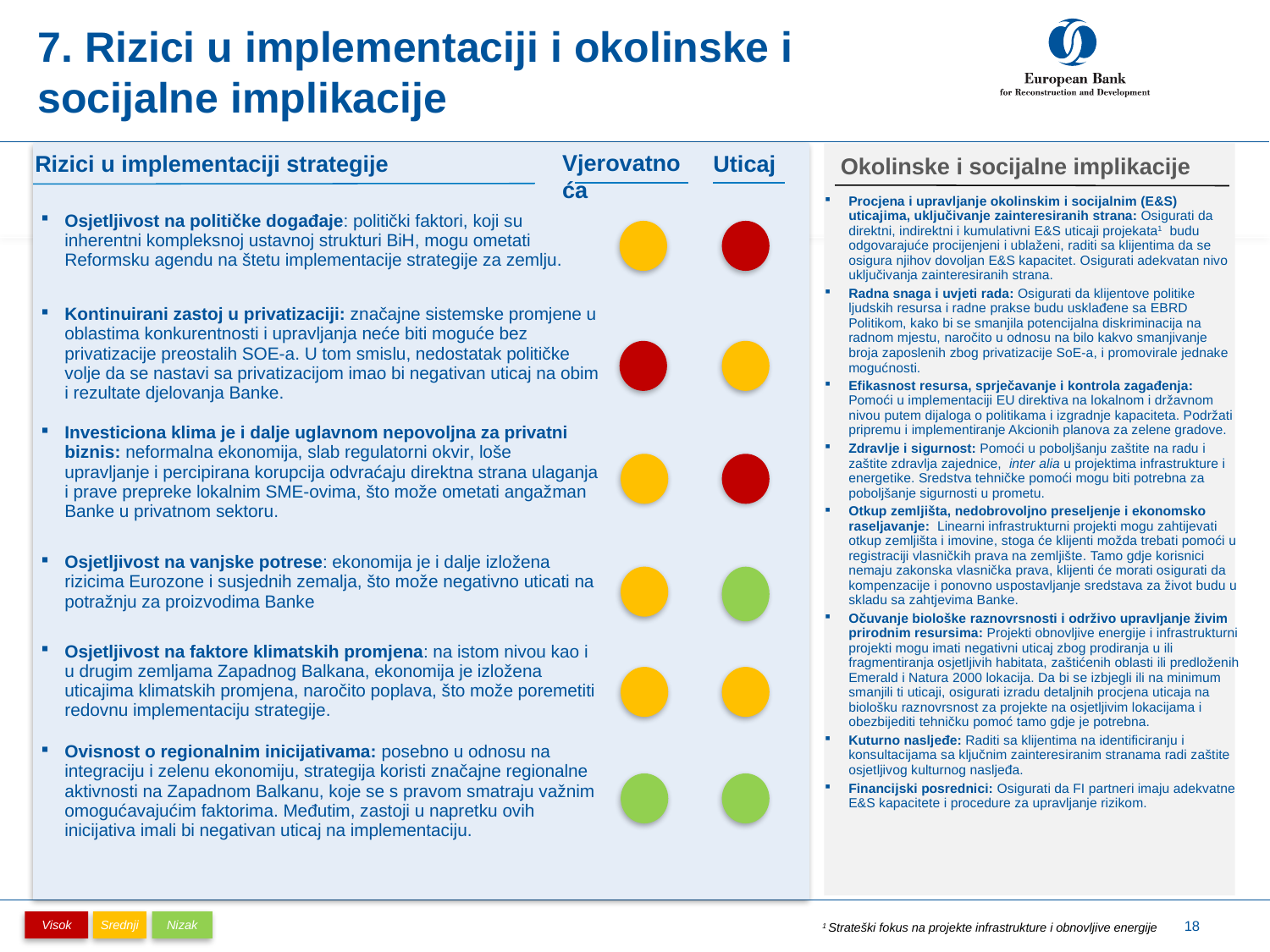

# 7. Rizici u implementaciji i okolinske i socijalne implikacije
Vjerovatnoća

Rizici u implementaciji strategije
Uticaj

Okolinske i socijalne implikacije
| Osjetljivost na političke događaje: politički faktori, koji su inherentni kompleksnoj ustavnoj strukturi BiH, mogu ometati Reformsku agendu na štetu implementacije strategije za zemlju. |  |  |
| --- | --- | --- |
| Kontinuirani zastoj u privatizaciji: značajne sistemske promjene u oblastima konkurentnosti i upravljanja neće biti moguće bez privatizacije preostalih SOE-a. U tom smislu, nedostatak političke volje da se nastavi sa privatizacijom imao bi negativan uticaj na obim i rezultate djelovanja Banke. |  |  |
| Investiciona klima je i dalje uglavnom nepovoljna za privatni biznis: neformalna ekonomija, slab regulatorni okvir, loše upravljanje i percipirana korupcija odvraćaju direktna strana ulaganja i prave prepreke lokalnim SME-ovima, što može ometati angažman Banke u privatnom sektoru. |  |  |
| Osjetljivost na vanjske potrese: ekonomija je i dalje izložena rizicima Eurozone i susjednih zemalja, što može negativno uticati na potražnju za proizvodima Banke |  |  |
| Osjetljivost na faktore klimatskih promjena: na istom nivou kao i u drugim zemljama Zapadnog Balkana, ekonomija je izložena uticajima klimatskih promjena, naročito poplava, što može poremetiti redovnu implementaciju strategije. |  |  |
| Ovisnost o regionalnim inicijativama: posebno u odnosu na integraciju i zelenu ekonomiju, strategija koristi značajne regionalne aktivnosti na Zapadnom Balkanu, koje se s pravom smatraju važnim omogućavajućim faktorima. Međutim, zastoji u napretku ovih inicijativa imali bi negativan uticaj na implementaciju. |  |  |
| Procjena i upravljanje okolinskim i socijalnim (E&S) uticajima, uključivanje zainteresiranih strana: Osigurati da direktni, indirektni i kumulativni E&S uticaji projekata1 budu odgovarajuće procijenjeni i ublaženi, raditi sa klijentima da se osigura njihov dovoljan E&S kapacitet. Osigurati adekvatan nivo uključivanja zainteresiranih strana. Radna snaga i uvjeti rada: Osigurati da klijentove politike ljudskih resursa i radne prakse budu usklađene sa EBRD Politikom, kako bi se smanjila potencijalna diskriminacija na radnom mjestu, naročito u odnosu na bilo kakvo smanjivanje broja zaposlenih zbog privatizacije SoE-a, i promovirale jednake mogućnosti. Efikasnost resursa, sprječavanje i kontrola zagađenja: Pomoći u implementaciji EU direktiva na lokalnom i državnom nivou putem dijaloga o politikama i izgradnje kapaciteta. Podržati pripremu i implementiranje Akcionih planova za zelene gradove. Zdravlje i sigurnost: Pomoći u poboljšanju zaštite na radu i zaštite zdravlja zajednice, inter alia u projektima infrastrukture i energetike. Sredstva tehničke pomoći mogu biti potrebna za poboljšanje sigurnosti u prometu. Otkup zemljišta, nedobrovoljno preseljenje i ekonomsko raseljavanje: Linearni infrastrukturni projekti mogu zahtijevati otkup zemljišta i imovine, stoga će klijenti možda trebati pomoći u registraciji vlasničkih prava na zemljište. Tamo gdje korisnici nemaju zakonska vlasnička prava, klijenti će morati osigurati da kompenzacije i ponovno uspostavljanje sredstava za život budu u skladu sa zahtjevima Banke. Očuvanje biološke raznovrsnosti i održivo upravljanje živim prirodnim resursima: Projekti obnovljive energije i infrastrukturni projekti mogu imati negativni uticaj zbog prodiranja u ili fragmentiranja osjetljivih habitata, zaštićenih oblasti ili predloženih Emerald i Natura 2000 lokacija. Da bi se izbjegli ili na minimum smanjili ti uticaji, osigurati izradu detaljnih procjena uticaja na biološku raznovrsnost za projekte na osjetljivim lokacijama i obezbijediti tehničku pomoć tamo gdje je potrebna. Kuturno nasljeđe: Raditi sa klijentima na identificiranju i konsultacijama sa ključnim zainteresiranim stranama radi zaštite osjetljivog kulturnog nasljeđa. Financijski posrednici: Osigurati da FI partneri imaju adekvatne E&S kapacitete i procedure za upravljanje rizikom. |
| --- |

18

Visok
Srednji
Nizak
1 Strateški fokus na projekte infrastrukture i obnovljive energije